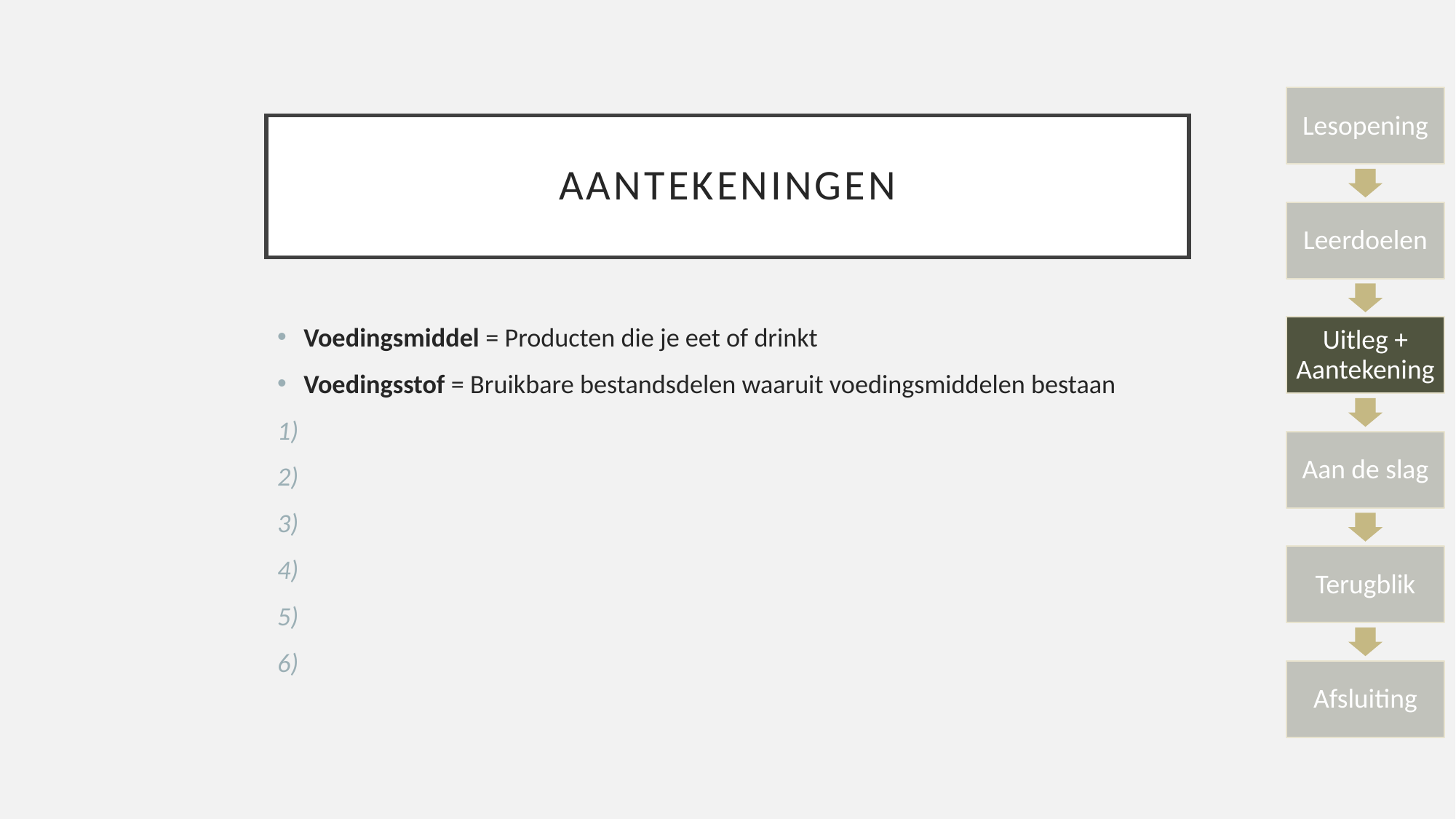

Lesopening

Leerdoelen

Uitleg + Aantekening

Aan de slag

Terugblik

Afsluiting
# aantekeningen
Voedingsmiddel = Producten die je eet of drinkt
Voedingsstof = Bruikbare bestandsdelen waaruit voedingsmiddelen bestaan
Eiwitten
Koolhydraten
Vetten
Water
Mineralen (zouten)
Vitamine